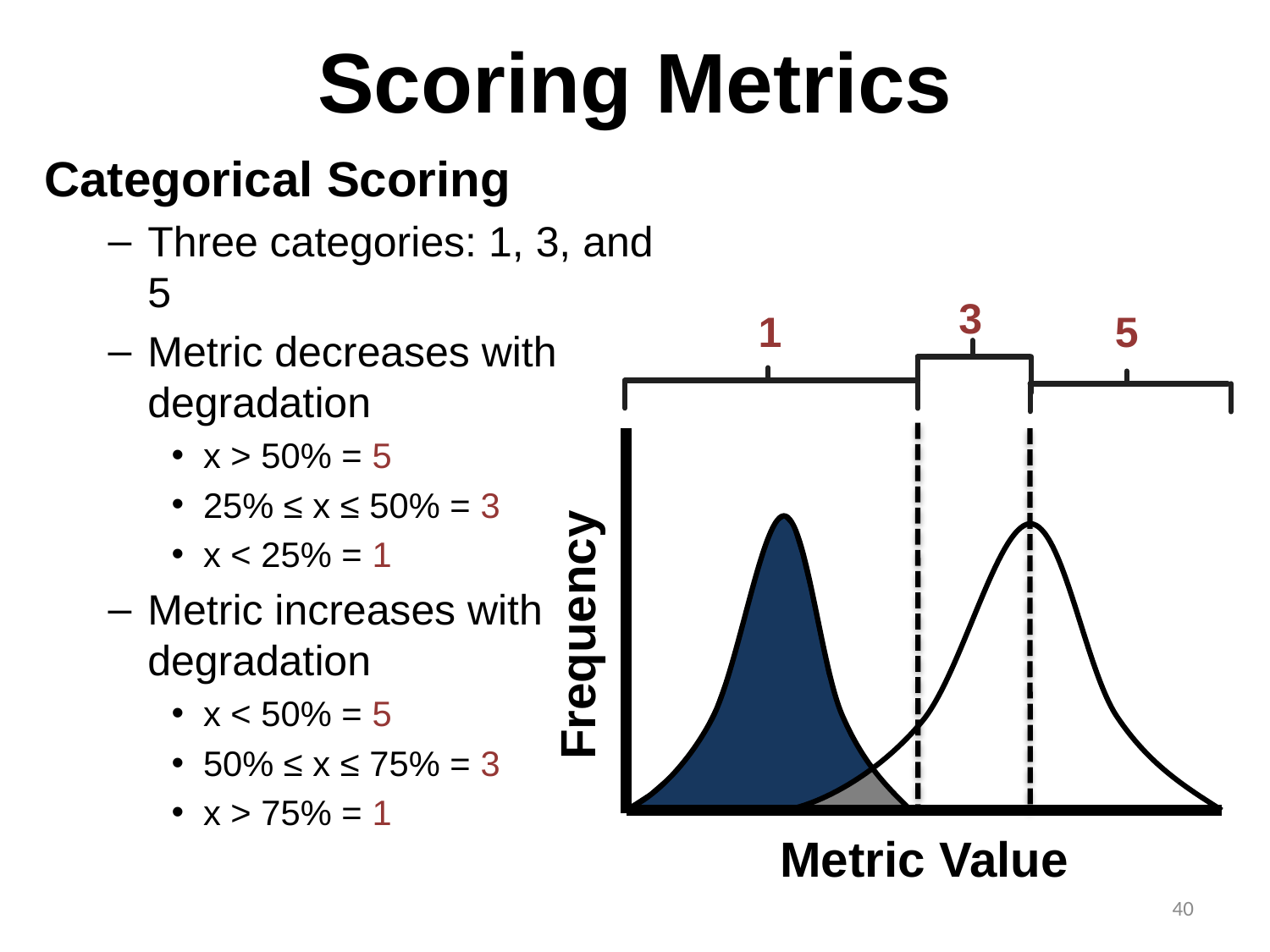

# Scoring Metrics
Categorical Scoring
Three categories: 1, 3, and 5
Metric decreases with degradation
x > 50% = 5
25% ≤ x ≤ 50% = 3
x < 25% = 1
Metric increases with degradation
x < 50% = 5
50% ≤ x ≤ 75% = 3
x > 75% = 1

3
1
5

Frequency

Metric Value
40